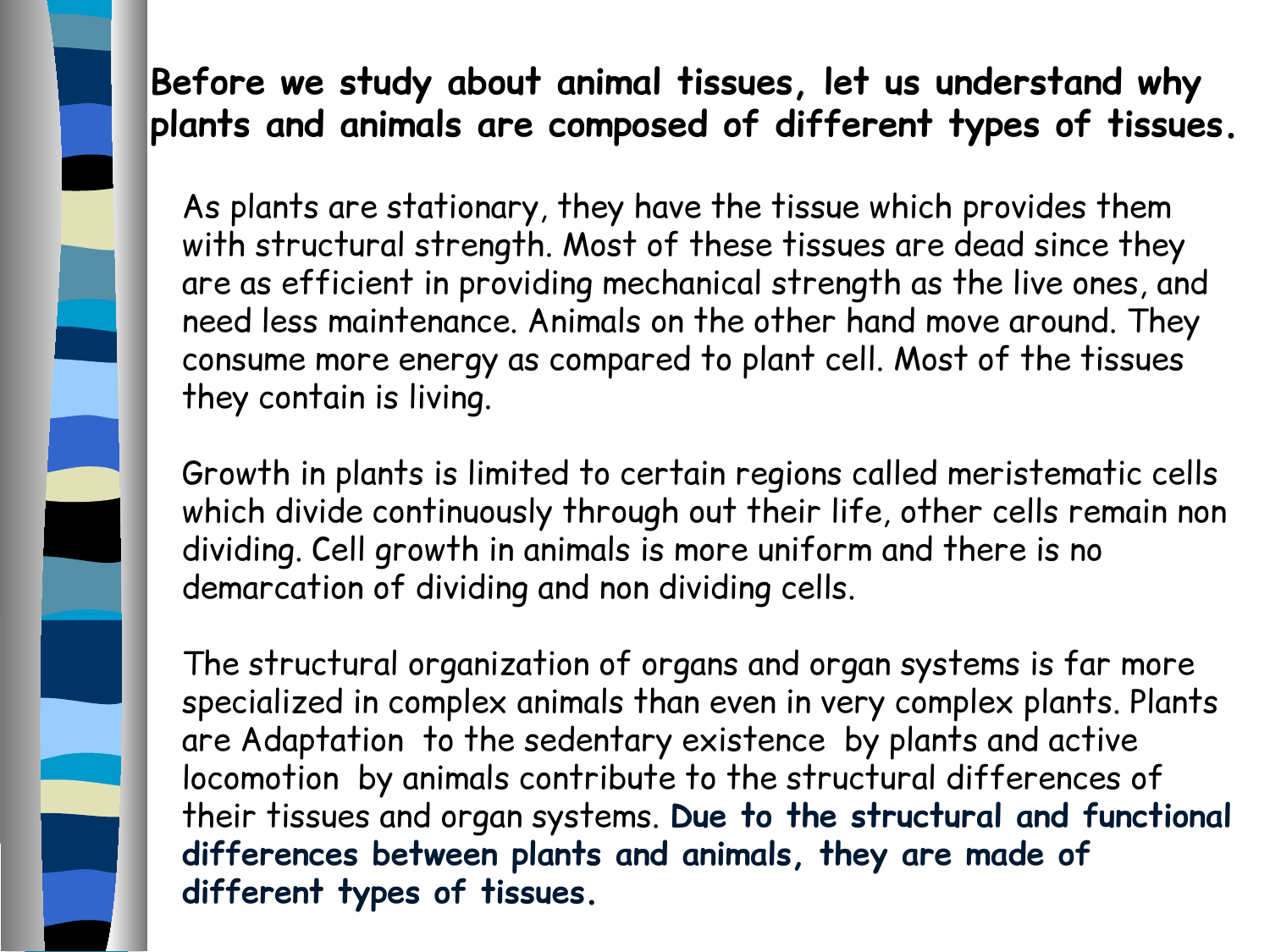

Before we study about animal tissues, let us understand why plants and animals are composed of different types of tissues.
As plants are stationary, they have the tissue which provides them with structural strength. Most of these tissues are dead since they are as efficient in providing mechanical strength as the live ones, and need less maintenance. Animals on the other hand move around. They consume more energy as compared to plant cell. Most of the tissues they contain is living.

Growth in plants is limited to certain regions called meristematic cells which divide continuously through out their life, other cells remain non dividing. Cell growth in animals is more uniform and there is no demarcation of dividing and non dividing cells.

The structural organization of organs and organ systems is far more specialized in complex animals than even in very complex plants. Plants are Adaptation  to the sedentary existence  by plants and active locomotion  by animals contribute to the structural differences of their tissues and organ systems. Due to the structural and functional differences between plants and animals, they are made of different types of tissues.